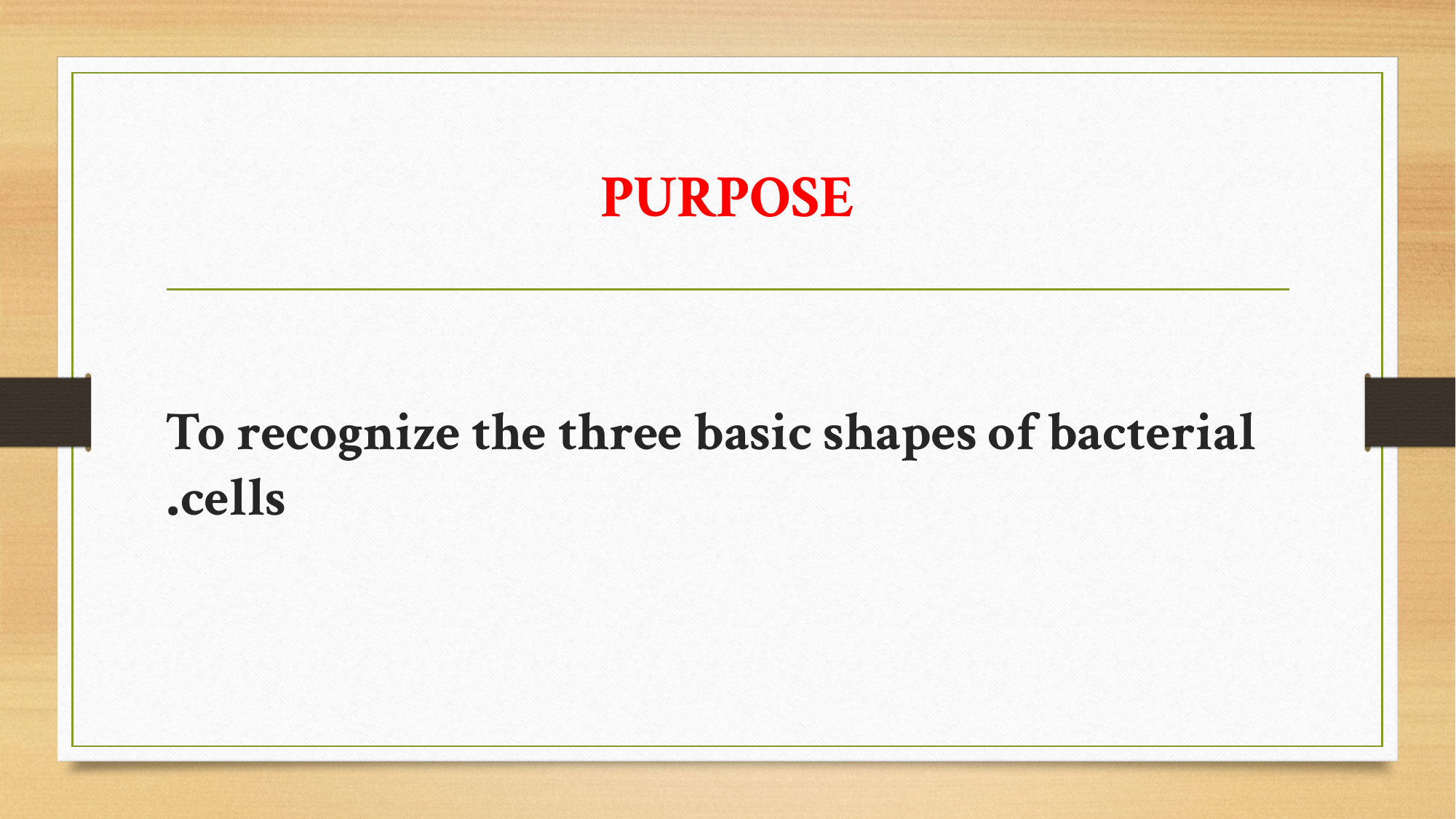

# PURPOSE
To recognize the three basic shapes of bacterial cells.